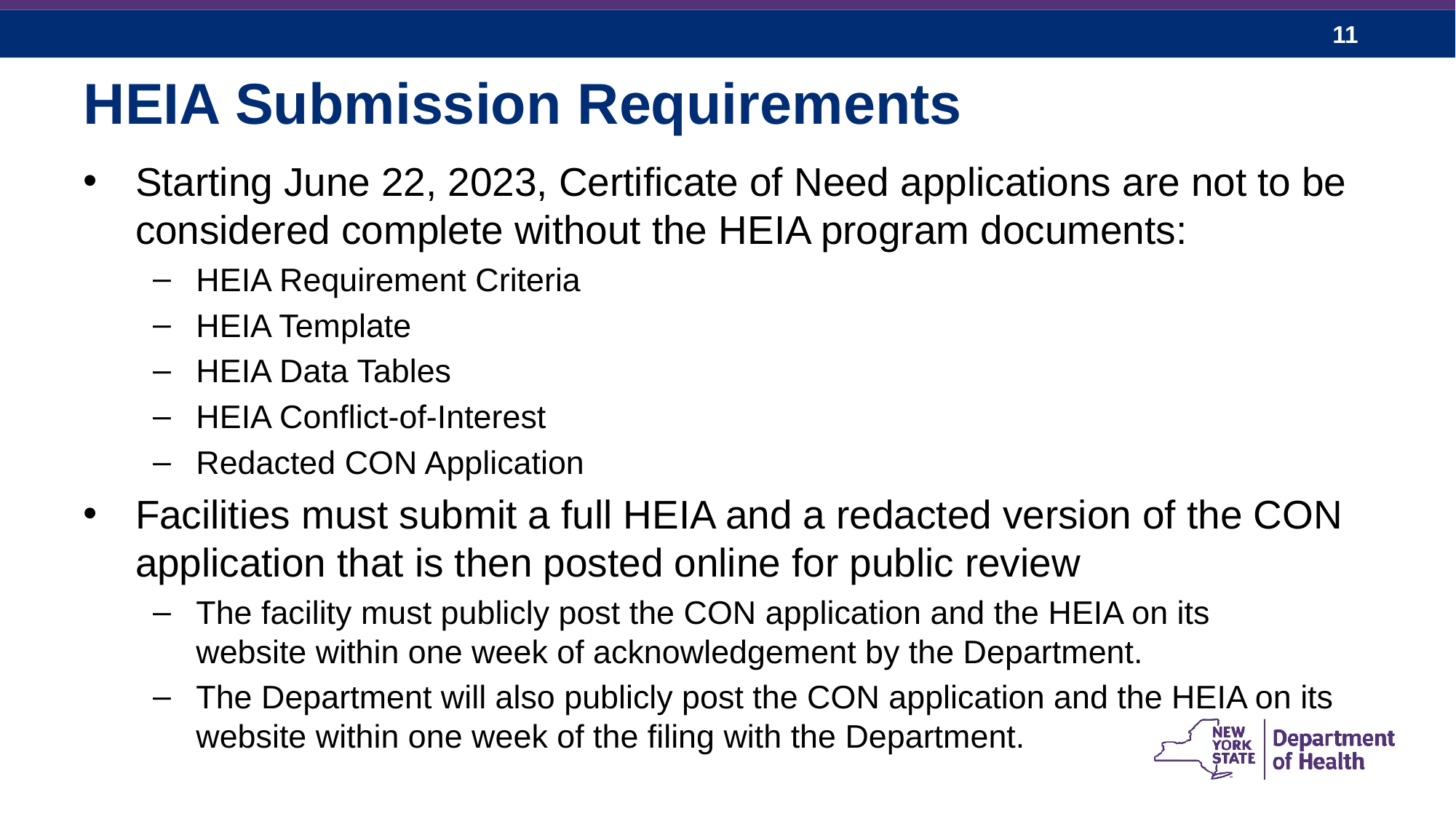

# HEIA Submission Requirements
Starting June 22, 2023, Certificate of Need applications are not to be considered complete without the HEIA program documents:
HEIA Requirement Criteria
HEIA Template
HEIA Data Tables
HEIA Conflict-of-Interest
Redacted CON Application
Facilities must submit a full HEIA and a redacted version of the CON application that is then posted online for public review
The facility must publicly post the CON application and the HEIA on its website within one week of acknowledgement by the Department.
The Department will also publicly post the CON application and the HEIA on its website within one week of the filing with the Department.